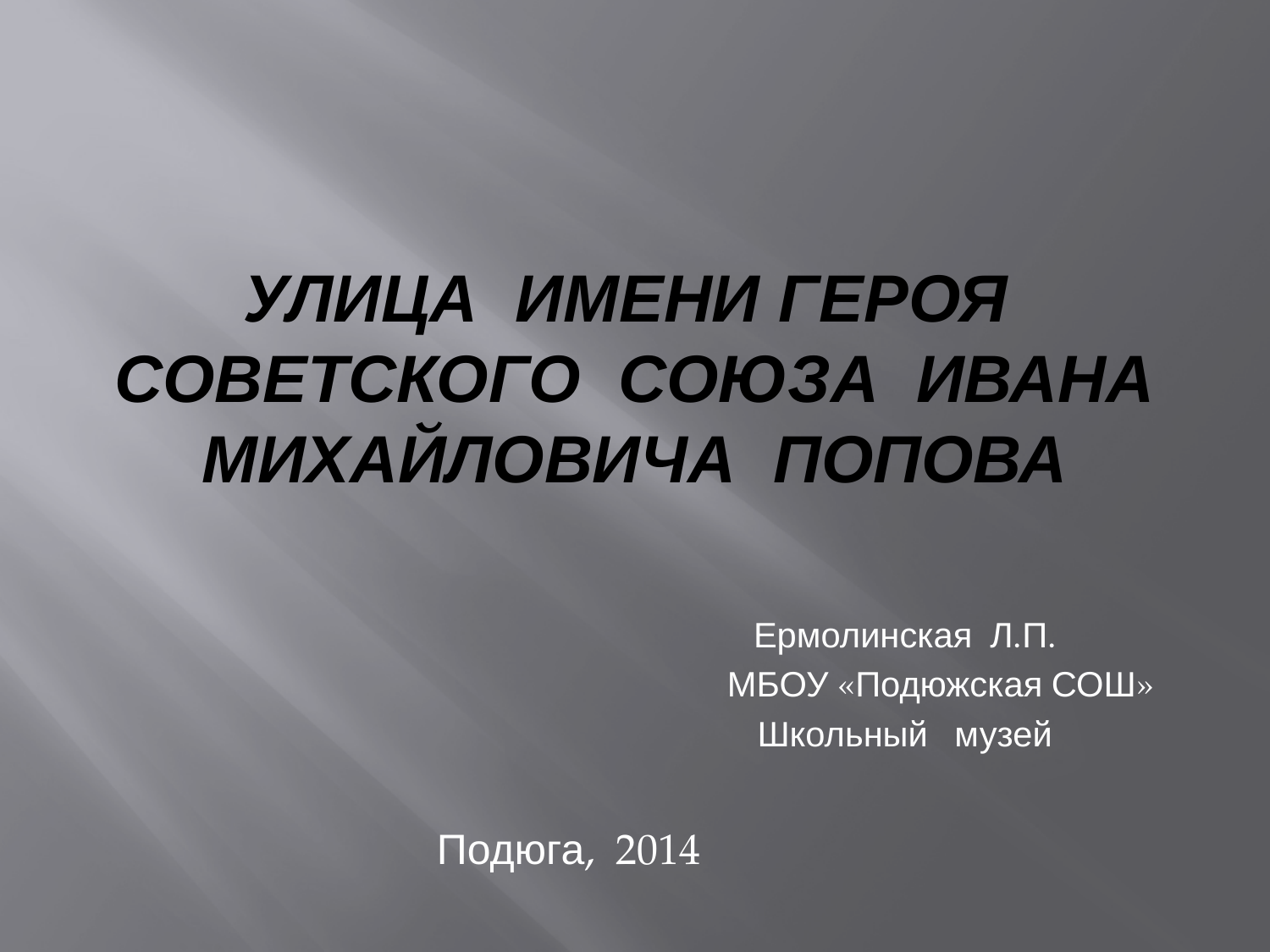

# Улица  имени Героя  Советского  Союза  Ивана Михайловича  Попова
Ермолинская  Л.П.
              МБОУ «Подюжская СОШ»
Школьный   музей

Подюга,  2014